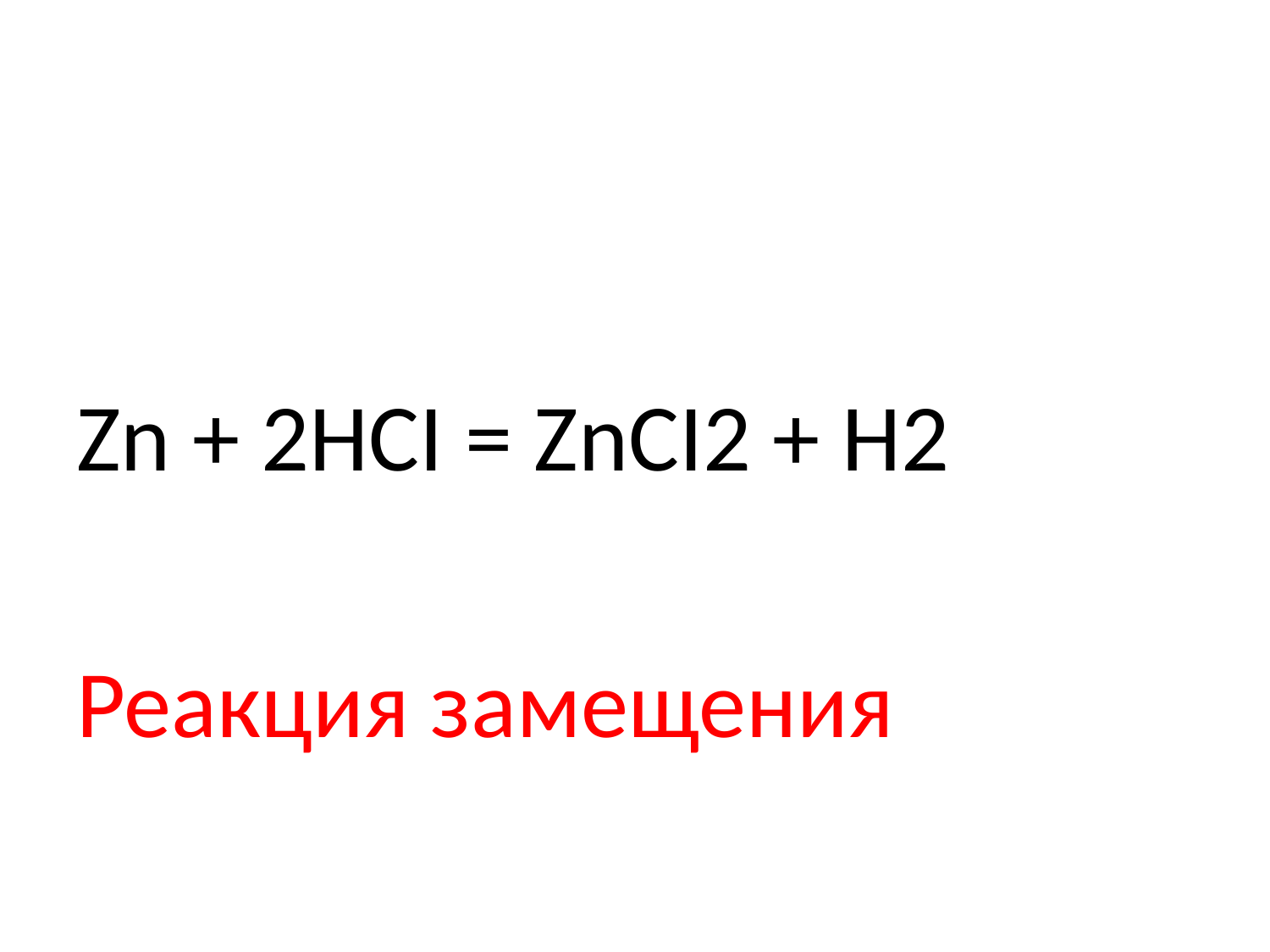

Zn + 2HCI = ZnCI2 + H2

Реакция замещения